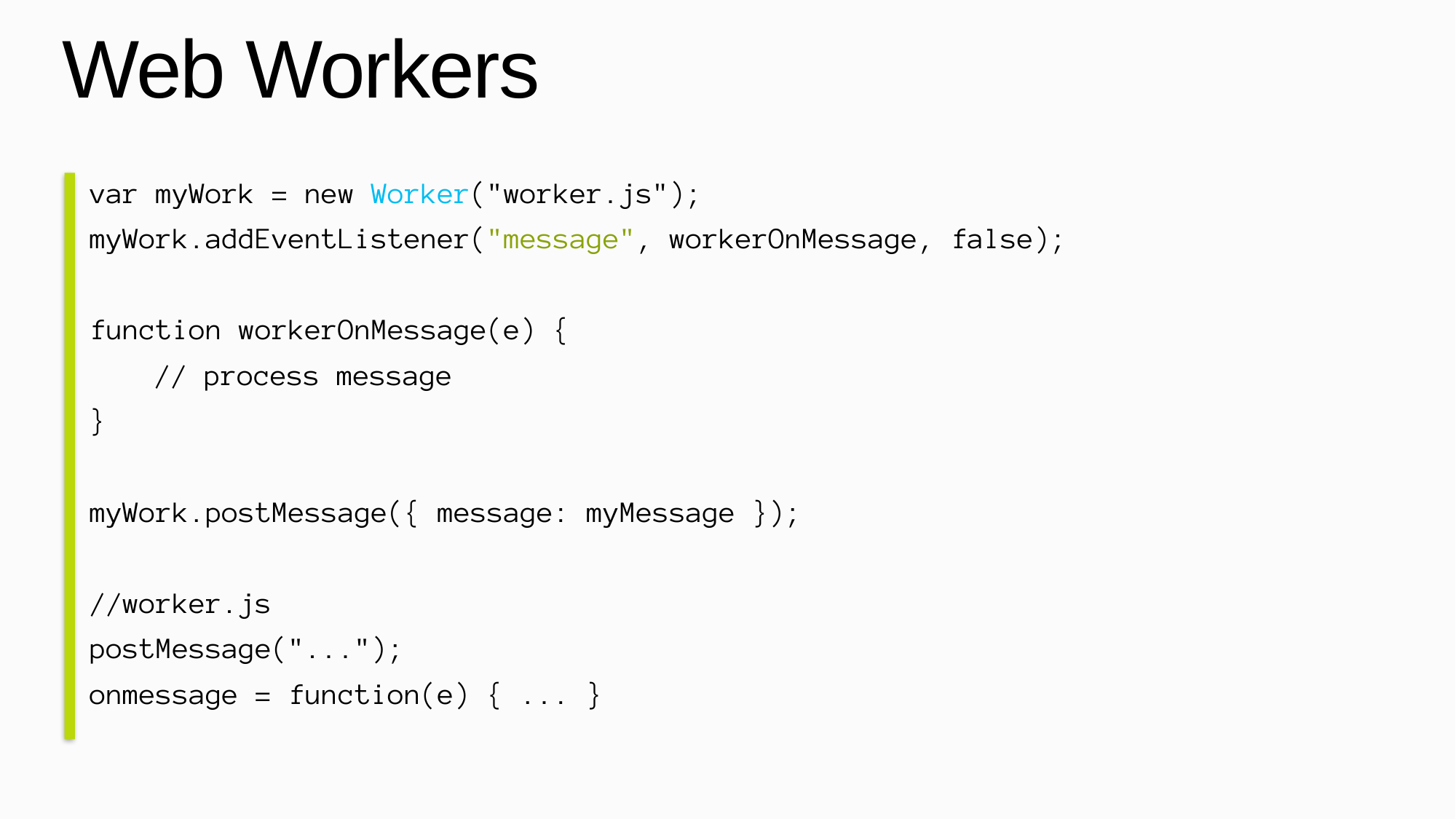

# Web Workers
var myWork = new Worker("worker.js");
myWork.addEventListener("message", workerOnMessage, false);

function workerOnMessage(e) {
// process message
}

myWork.postMessage({ message: myMessage });

//worker.js
postMessage("...");
onmessage = function(e) { ... }